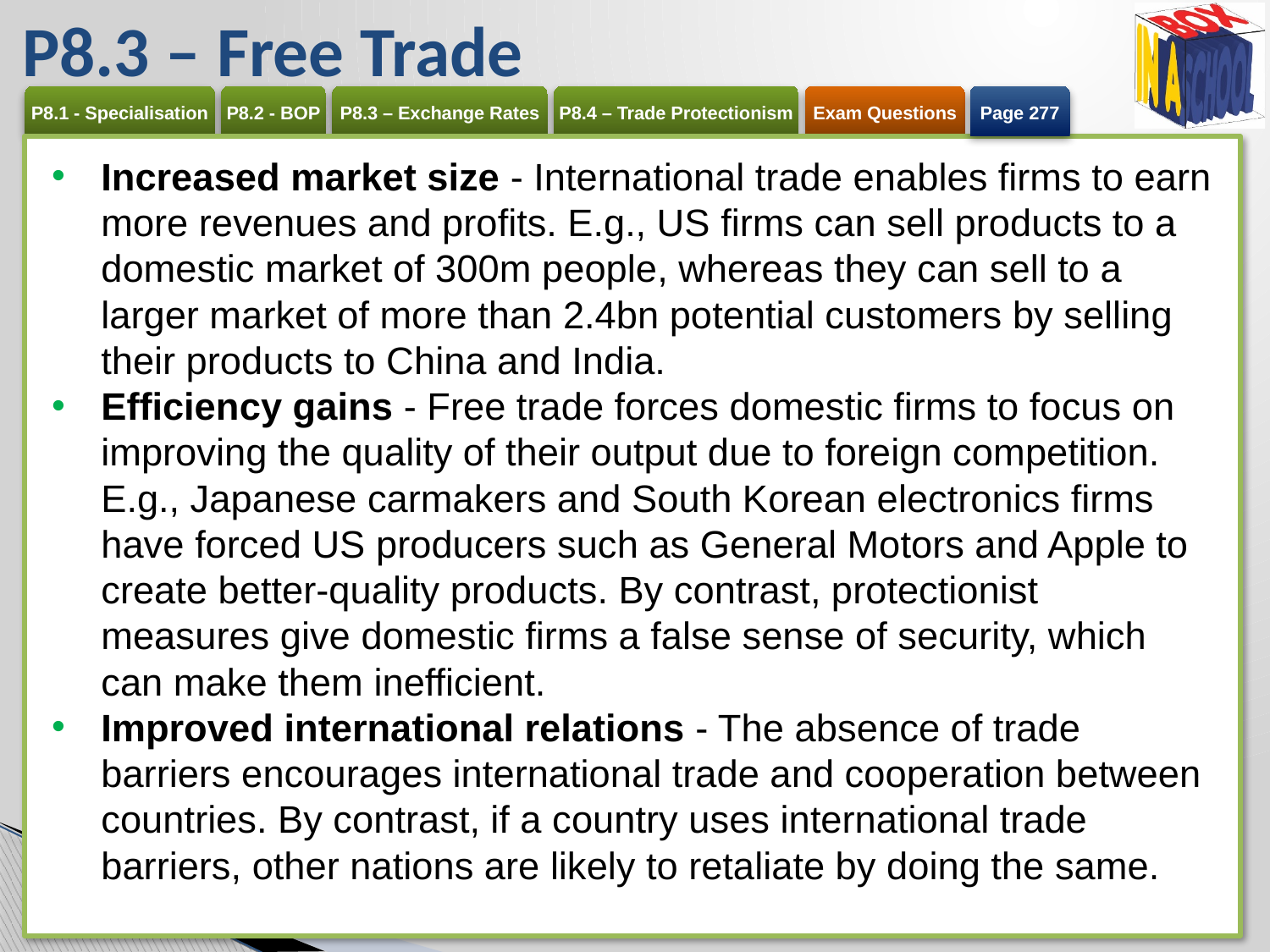

# P8.3 – Free Trade
Page 277
Increased market size - International trade enables firms to earn more revenues and profits. E.g., US firms can sell products to a domestic market of 300m people, whereas they can sell to a larger market of more than 2.4bn potential customers by selling their products to China and India.
Efficiency gains - Free trade forces domestic firms to focus on improving the quality of their output due to foreign competition. E.g., Japanese carmakers and South Korean electronics firms have forced US producers such as General Motors and Apple to create better-quality products. By contrast, protectionist measures give domestic firms a false sense of security, which can make them inefficient.
Improved international relations - The absence of trade barriers encourages international trade and cooperation between countries. By contrast, if a country uses international trade barriers, other nations are likely to retaliate by doing the same.